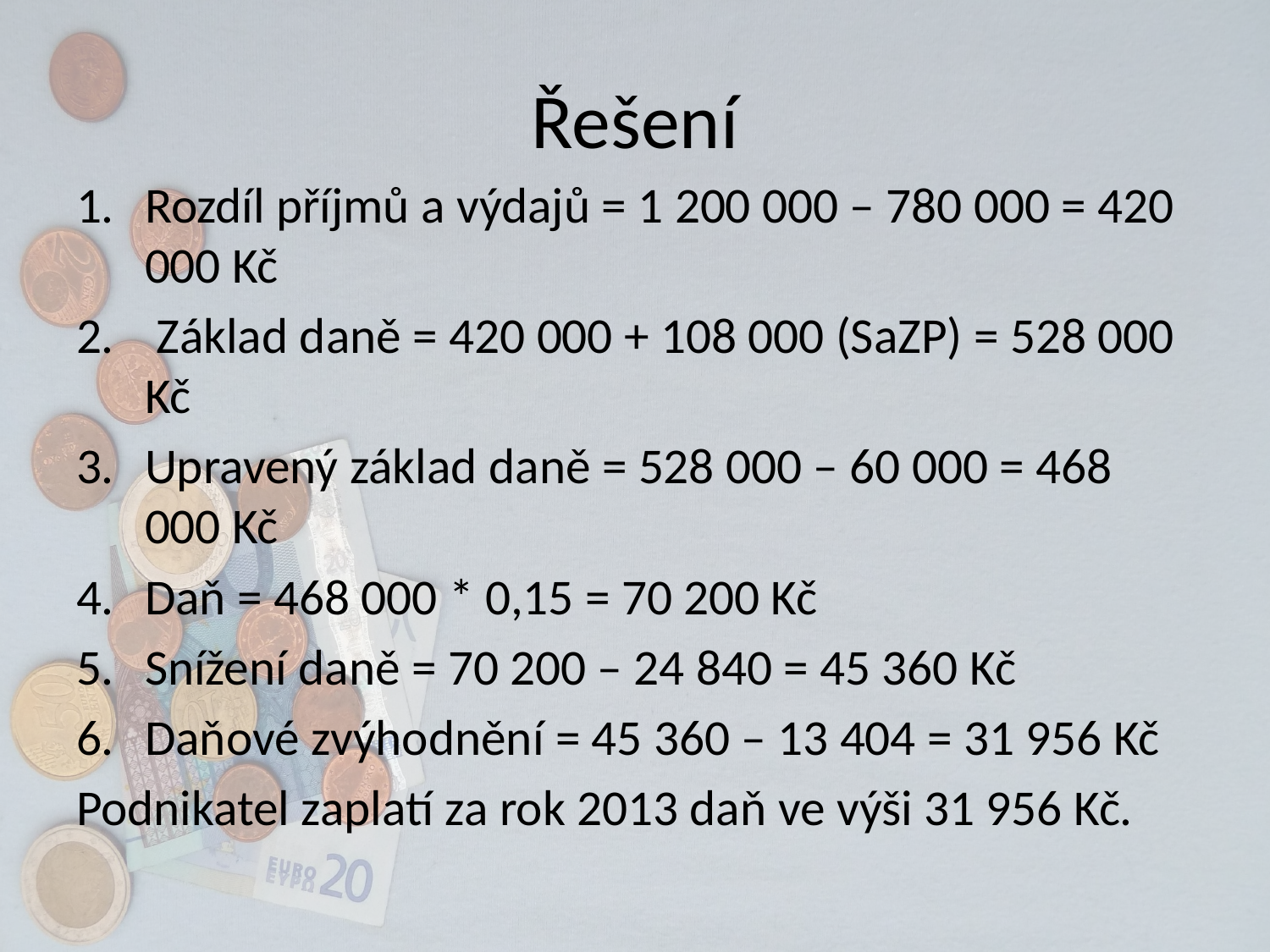

# Řešení
Rozdíl příjmů a výdajů = 1 200 000 – 780 000 = 420 000 Kč
 Základ daně = 420 000 + 108 000 (SaZP) = 528 000 Kč
Upravený základ daně = 528 000 – 60 000 = 468 000 Kč
Daň = 468 000 * 0,15 = 70 200 Kč
Snížení daně = 70 200 – 24 840 = 45 360 Kč
Daňové zvýhodnění = 45 360 – 13 404 = 31 956 Kč
Podnikatel zaplatí za rok 2013 daň ve výši 31 956 Kč.